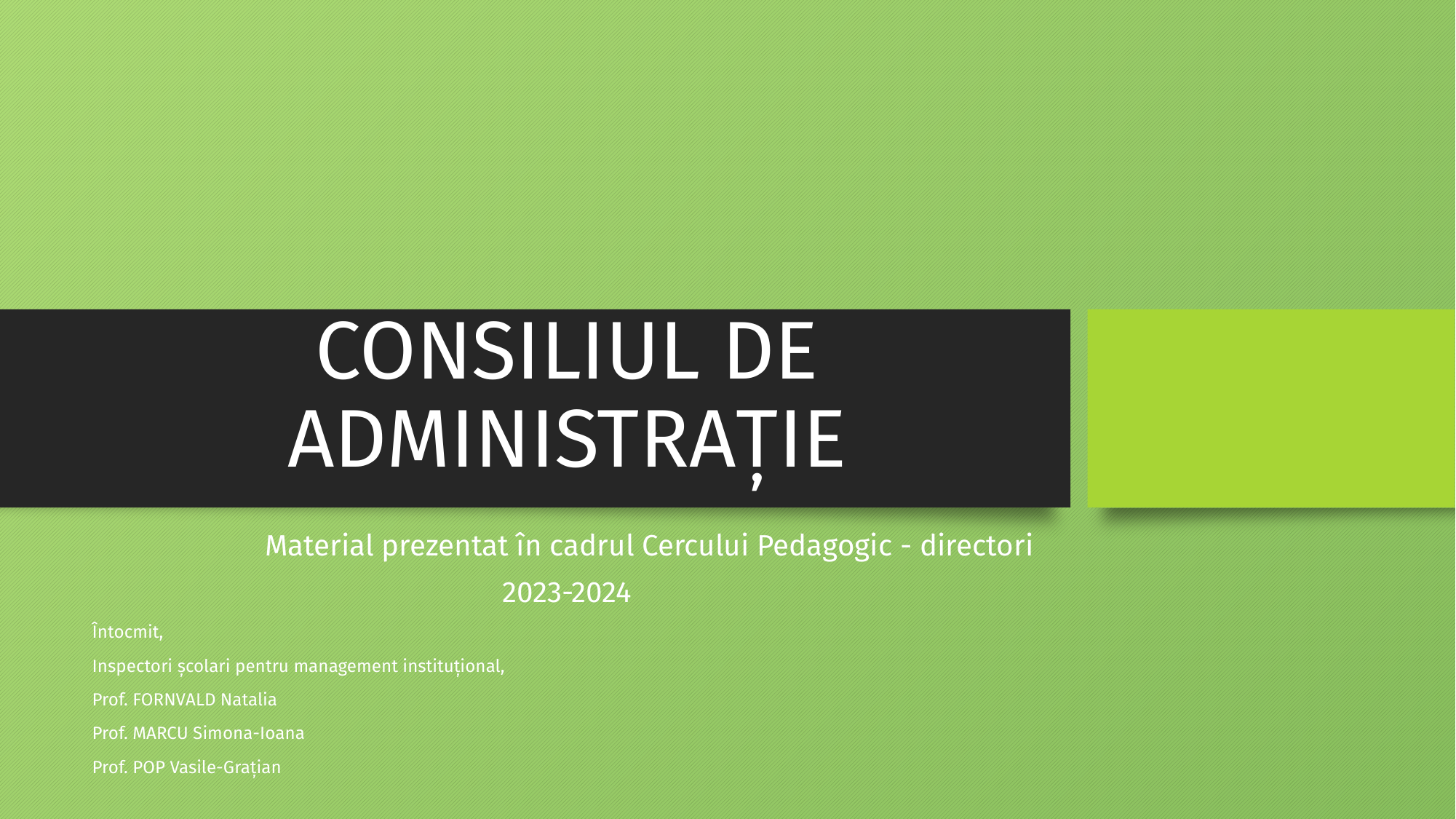

# CONSILIUL DE ADMINISTRAȚIE
Material prezentat în cadrul Cercului Pedagogic - directori
2023-2024
Întocmit,
Inspectori școlari pentru management instituțional,
Prof. FORNVALD Natalia
Prof. MARCU Simona-Ioana
Prof. POP Vasile-Grațian